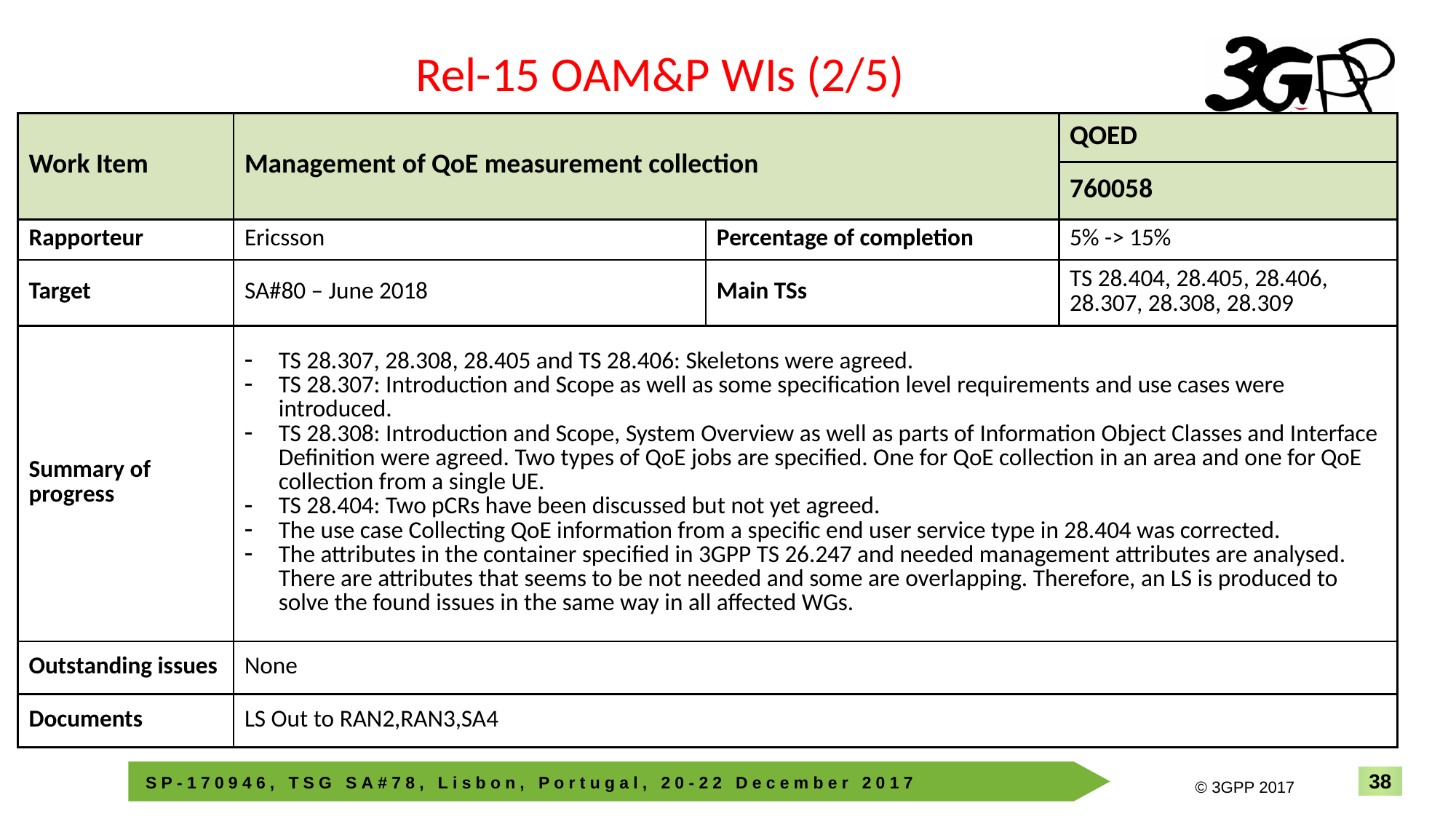

Rel-15 OAM&P WIs (2/5)
| Work Item | Management of QoE measurement collection |  | QOED |
| --- | --- | --- | --- |
|  |  |  | 760058 |
| Rapporteur | Ericsson | Percentage of completion | 5% -> 15% |
| Target | SA#80 – June 2018 | Main TSs | TS 28.404, 28.405, 28.406, 28.307, 28.308, 28.309 |
| Summary of progress | TS 28.307, 28.308, 28.405 and TS 28.406: Skeletons were agreed. TS 28.307: Introduction and Scope as well as some specification level requirements and use cases were introduced. TS 28.308: Introduction and Scope, System Overview as well as parts of Information Object Classes and Interface Definition were agreed. Two types of QoE jobs are specified. One for QoE collection in an area and one for QoE collection from a single UE. TS 28.404: Two pCRs have been discussed but not yet agreed. The use case Collecting QoE information from a specific end user service type in 28.404 was corrected. The attributes in the container specified in 3GPP TS 26.247 and needed management attributes are analysed. There are attributes that seems to be not needed and some are overlapping. Therefore, an LS is produced to solve the found issues in the same way in all affected WGs. |  |  |
| Outstanding issues | None |  |  |
| Documents | LS Out to RAN2,RAN3,SA4 |  |  |